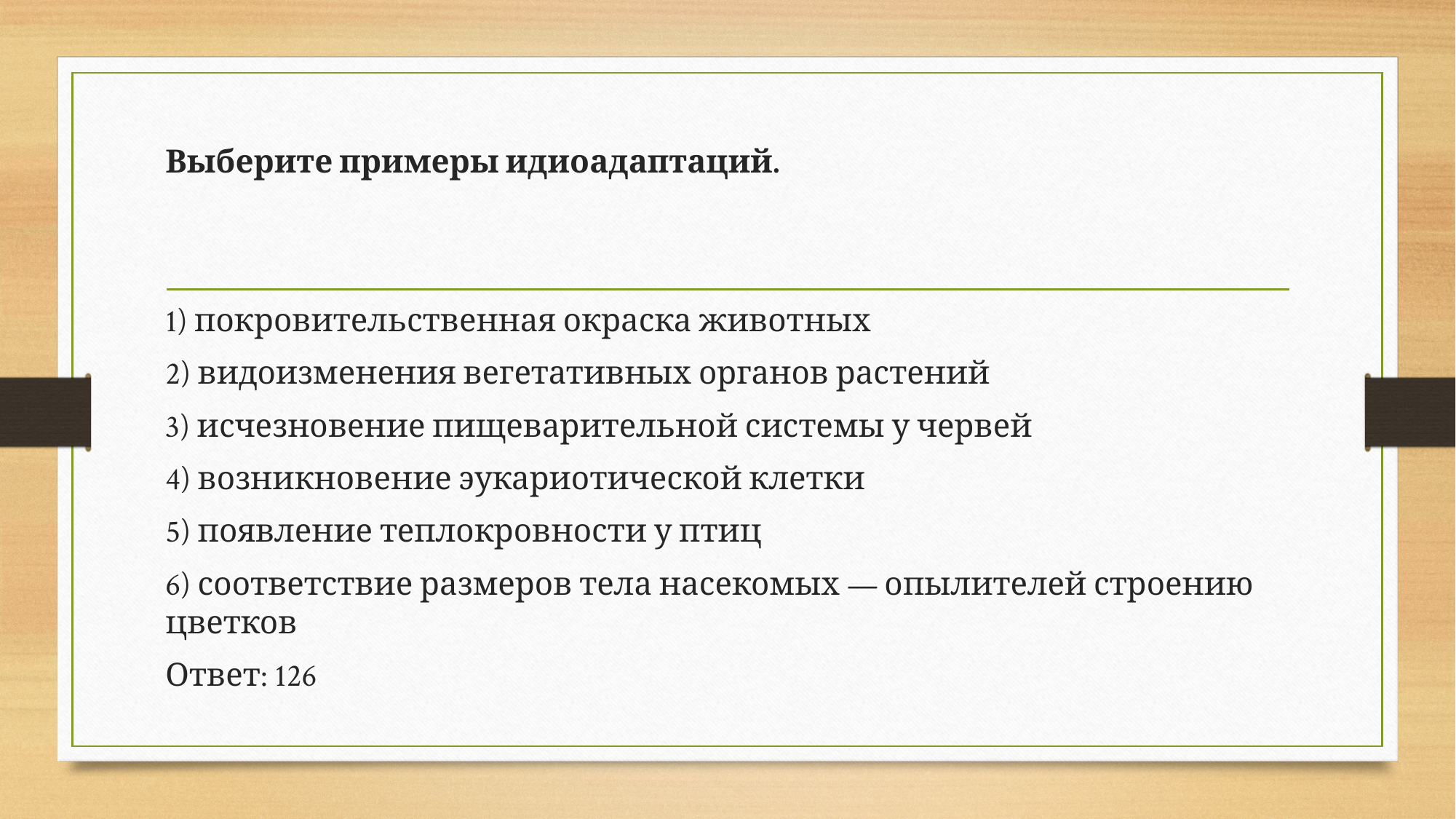

#
Выберите примеры идиоадаптаций.

1) покровительственная окраска животных
2) видоизменения вегетативных органов растений
3) исчезновение пищеварительной системы у червей
4) возникновение эукариотической клетки
5) появление теплокровности у птиц
6) соответствие размеров тела насекомых — опылителей строению цветков
Ответ: 126